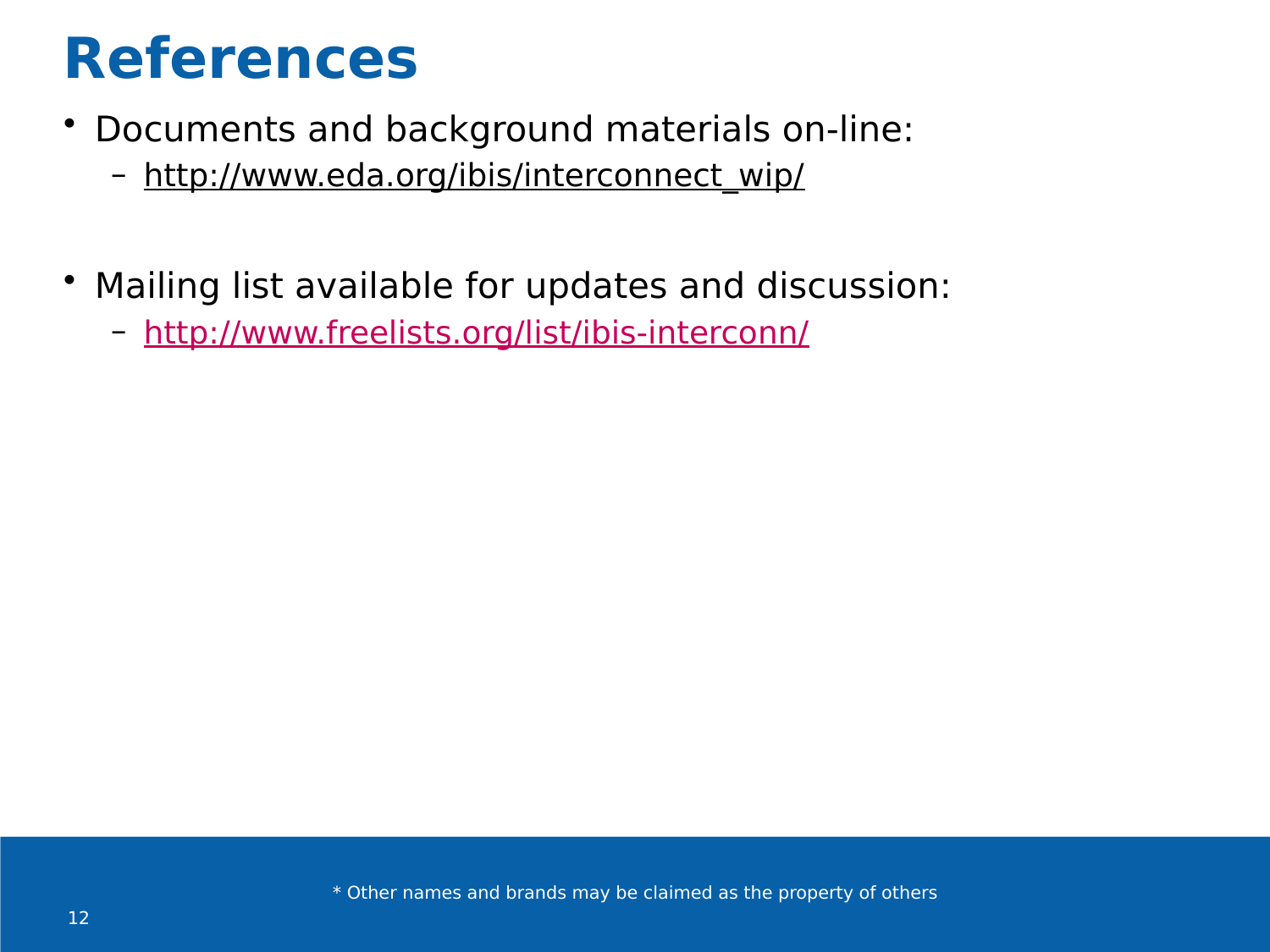

# References
Documents and background materials on-line:
http://www.eda.org/ibis/interconnect_wip/

Mailing list available for updates and discussion:
http://www.freelists.org/list/ibis-interconn/